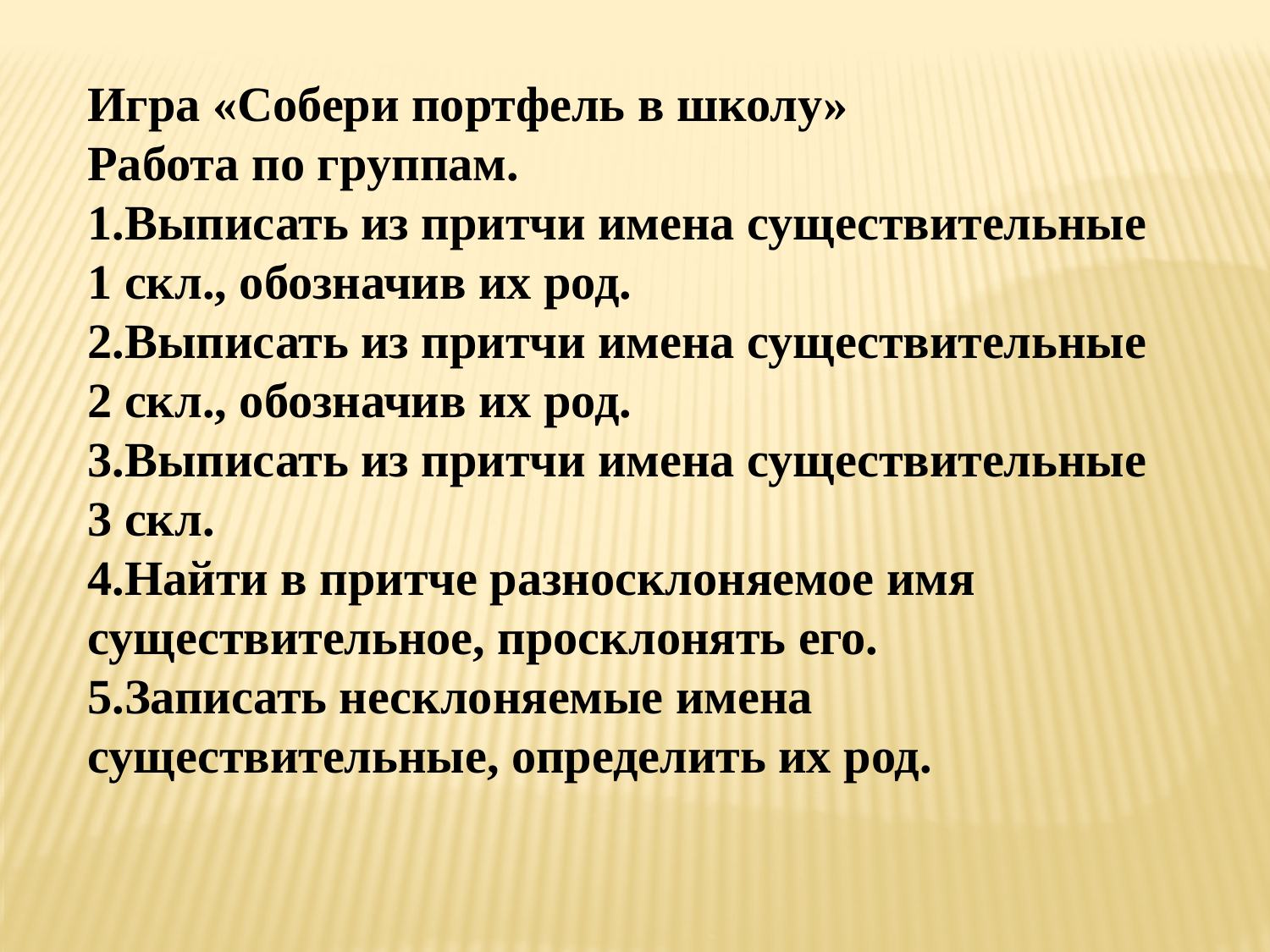

Игра «Собери портфель в школу»
Работа по группам.
1.Выписать из притчи имена существительные
1 скл., обозначив их род.
2.Выписать из притчи имена существительные
2 скл., обозначив их род.
3.Выписать из притчи имена существительные
3 скл.
4.Найти в притче разносклоняемое имя существительное, просклонять его.
5.Записать несклоняемые имена существительные, определить их род.